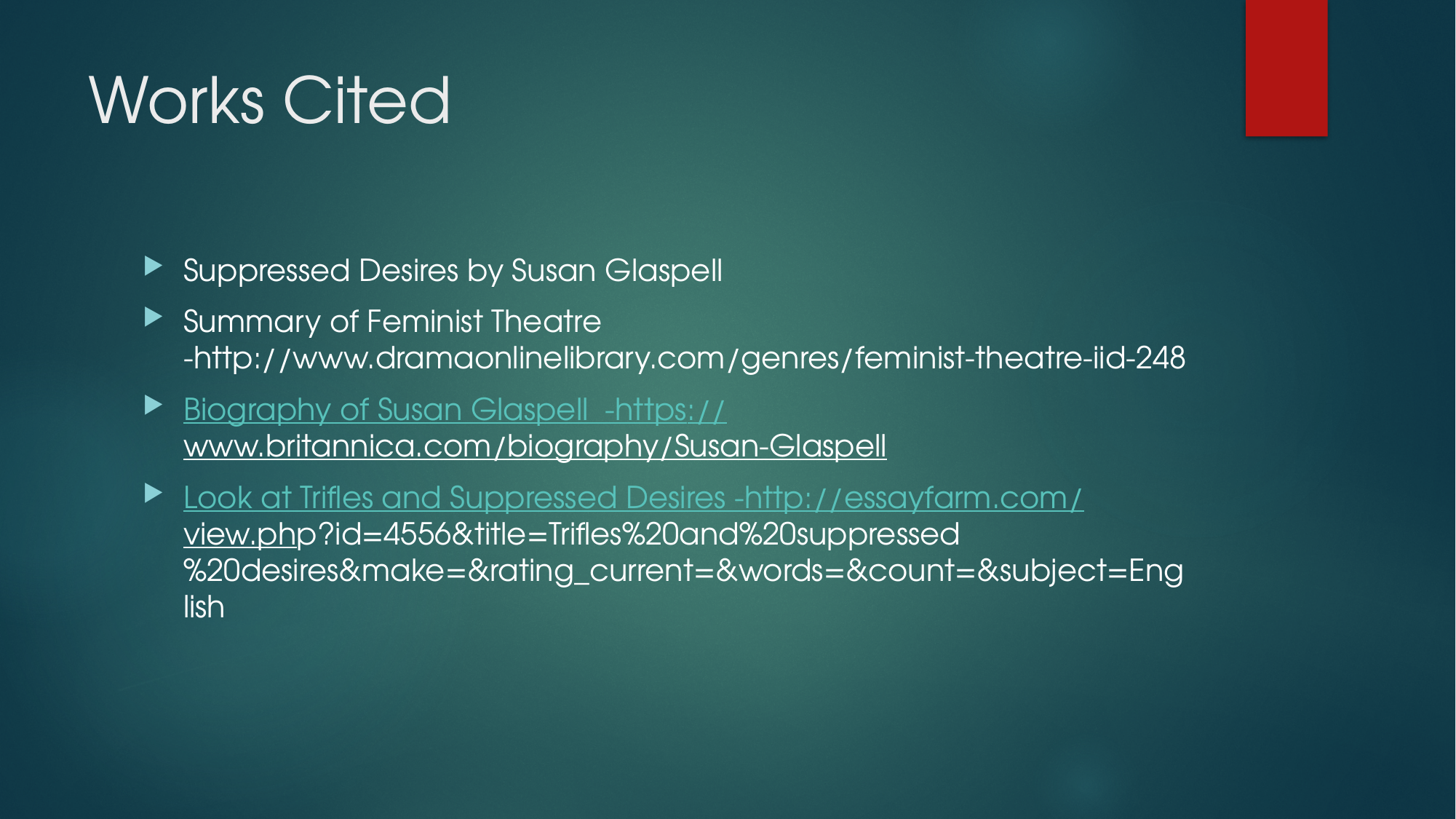

# Works Cited
Suppressed Desires by Susan Glaspell
Summary of Feminist Theatre -http://www.dramaonlinelibrary.com/genres/feminist-theatre-iid-248
Biography of Susan Glaspell  -https://www.britannica.com/biography/Susan-Glaspell
Look at Trifles and Suppressed Desires -http://essayfarm.com/view.php?id=4556&title=Trifles%20and%20suppressed%20desires&make=&rating_current=&words=&count=&subject=English